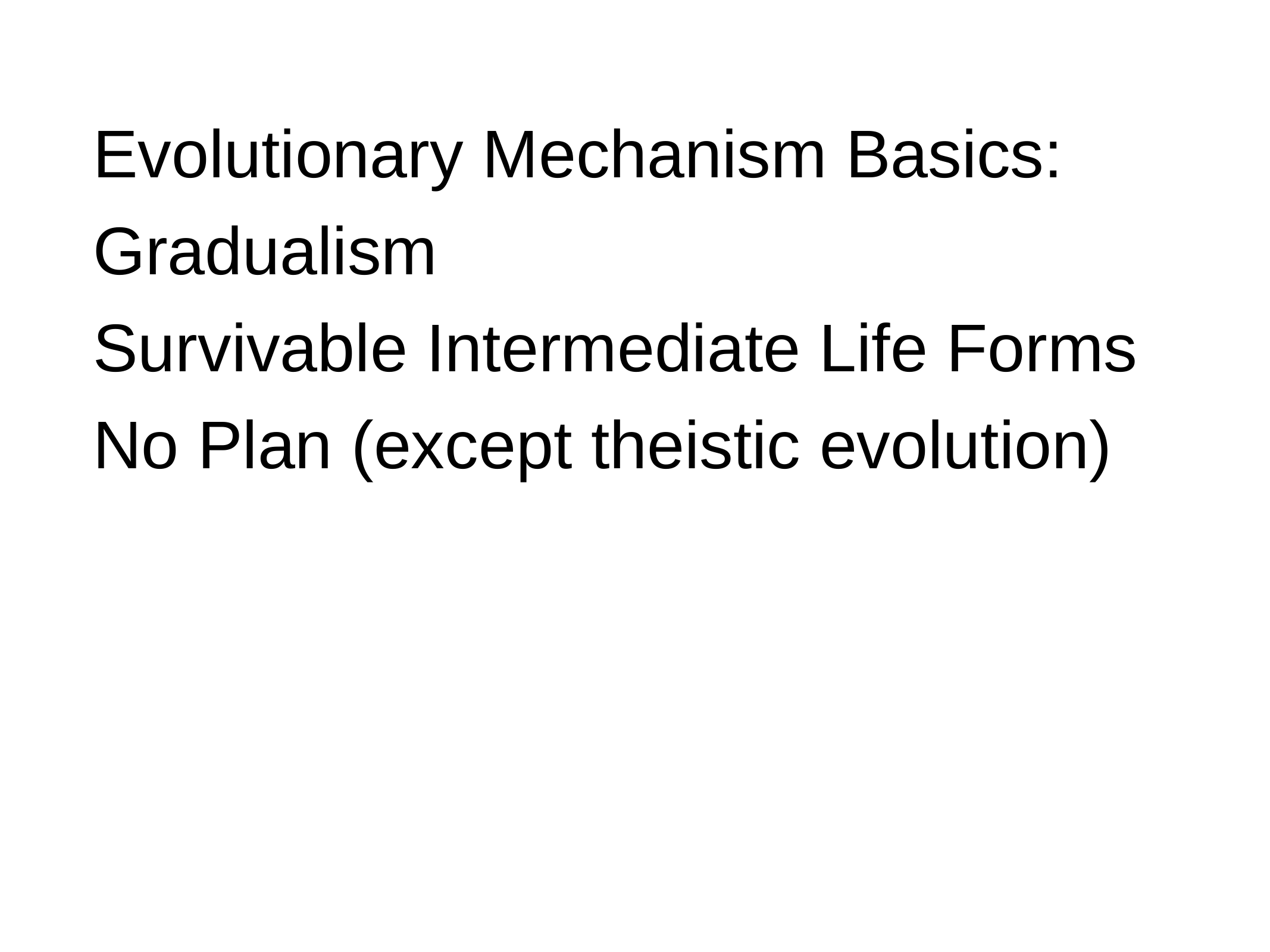

# Evolutionary Mechanism Basics:
Gradualism
Survivable Intermediate Life Forms
No Plan (except theistic evolution)